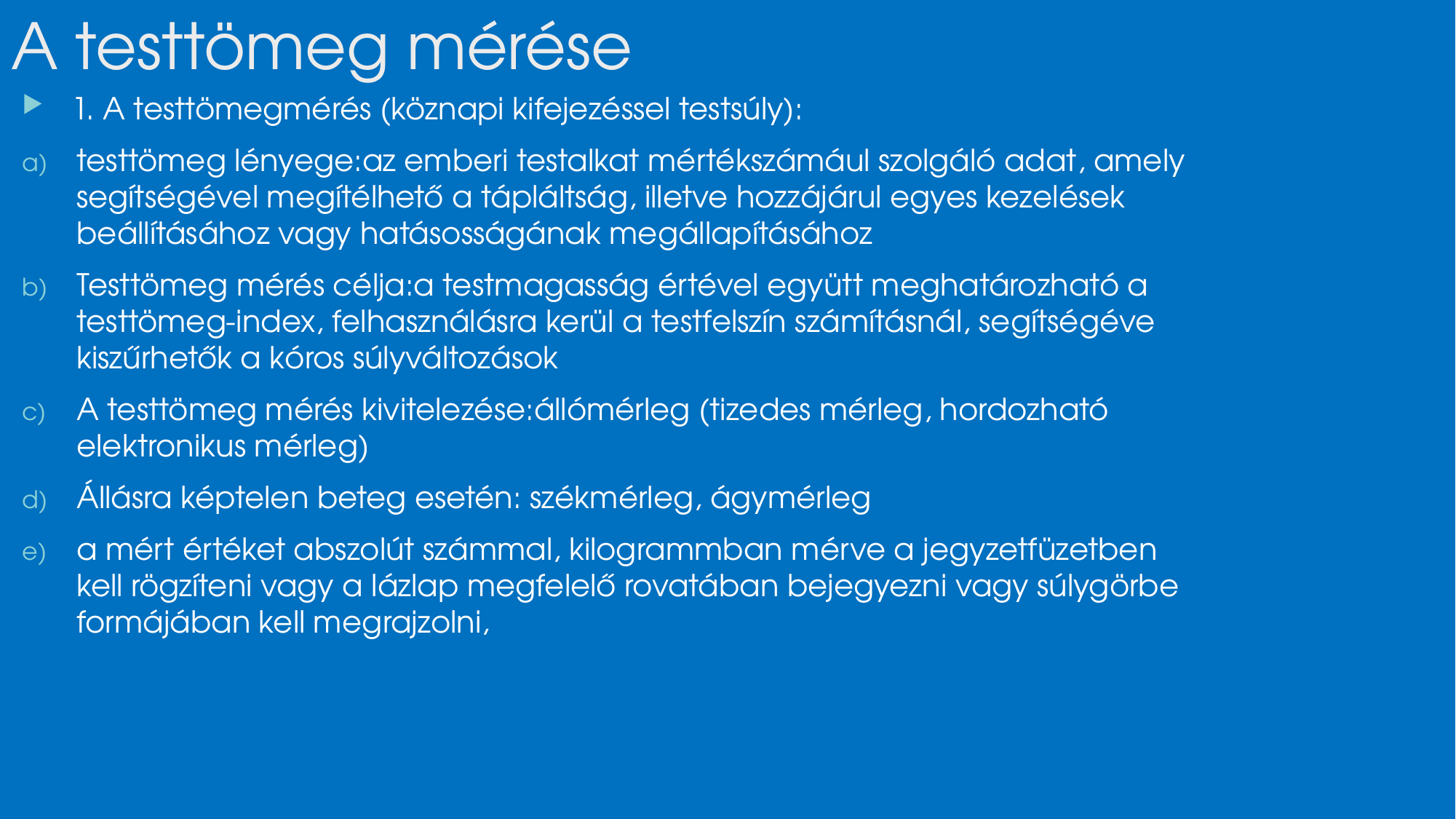

# A testtömeg mérése
 1. A testtömegmérés (köznapi kifejezéssel testsúly):
testtömeg lényege:az emberi testalkat mértékszámául szolgáló adat, amely segítségével megítélhető a tápláltság, illetve hozzájárul egyes kezelések beállításához vagy hatásosságának megállapításához
Testtömeg mérés célja:a testmagasság értével együtt meghatározható a testtömeg-index, felhasználásra kerül a testfelszín számításnál, segítségéve kiszűrhetők a kóros súlyváltozások
A testtömeg mérés kivitelezése:állómérleg (tizedes mérleg, hordozható elektronikus mérleg)
Állásra képtelen beteg esetén: székmérleg, ágymérleg
a mért értéket abszolút számmal, kilogrammban mérve a jegyzetfüzetben kell rögzíteni vagy a lázlap megfelelő rovatában bejegyezni vagy súlygörbe formájában kell megrajzolni,